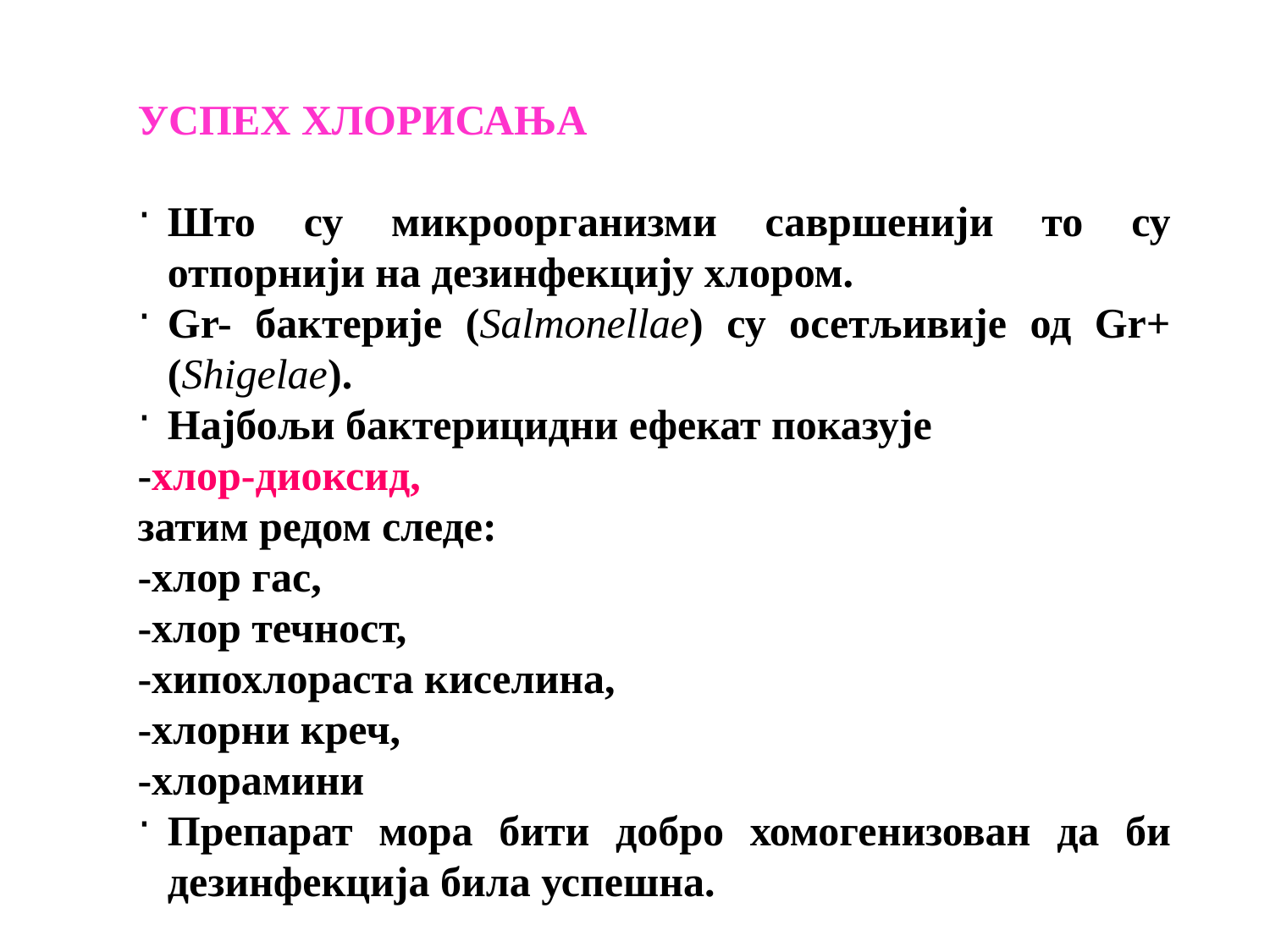

УСПЕХ ХЛОРИСАЊА

Што су микроорганизми савршенији то су отпорнији на дезинфекцију хлором.
Gr- бактерије (Salmonellае) су осетљивије од Gr+ (Shigelaе).
Најбољи бактерицидни ефекат показује
-хлор-диоксид,
затим редом следе:
-хлор гас,
-хлор течност,
-хипохлораста киселина,
-хлорни креч,
-хлорамини
Препарат мора бити добро хомогенизован да би дезинфекција била успешна.